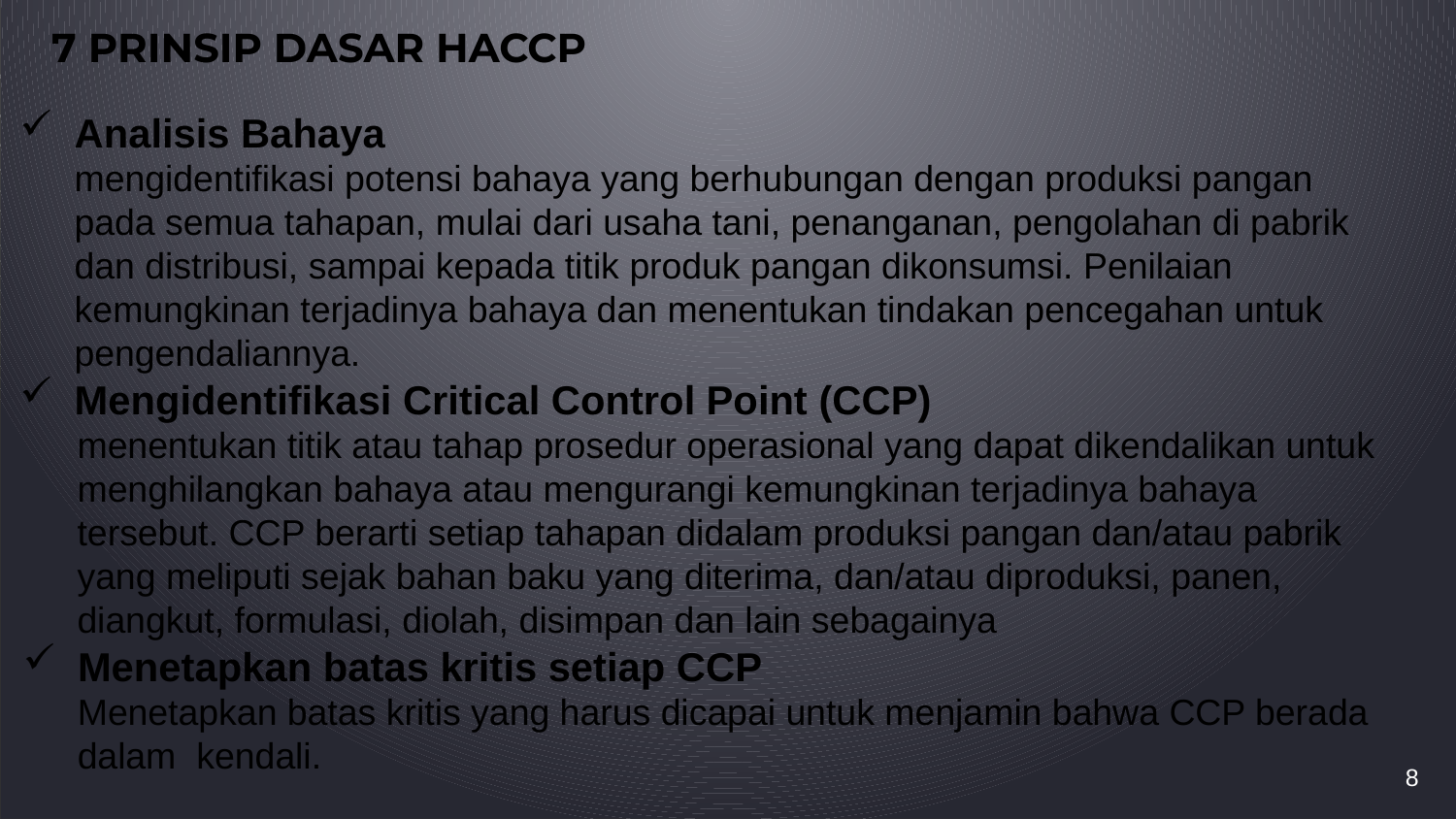

7 PRINSIP DASAR HACCP
Analisis Bahaya
mengidentifikasi potensi bahaya yang berhubungan dengan produksi pangan pada semua tahapan, mulai dari usaha tani, penanganan, pengolahan di pabrik dan distribusi, sampai kepada titik produk pangan dikonsumsi. Penilaian kemungkinan terjadinya bahaya dan menentukan tindakan pencegahan untuk pengendaliannya.
Mengidentifikasi Critical Control Point (CCP)
menentukan titik atau tahap prosedur operasional yang dapat dikendalikan untuk menghilangkan bahaya atau mengurangi kemungkinan terjadinya bahaya tersebut. CCP berarti setiap tahapan didalam produksi pangan dan/atau pabrik yang meliputi sejak bahan baku yang diterima, dan/atau diproduksi, panen, diangkut, formulasi, diolah, disimpan dan lain sebagainya
Menetapkan batas kritis setiap CCP
Menetapkan batas kritis yang harus dicapai untuk menjamin bahwa CCP berada dalam  kendali.
8